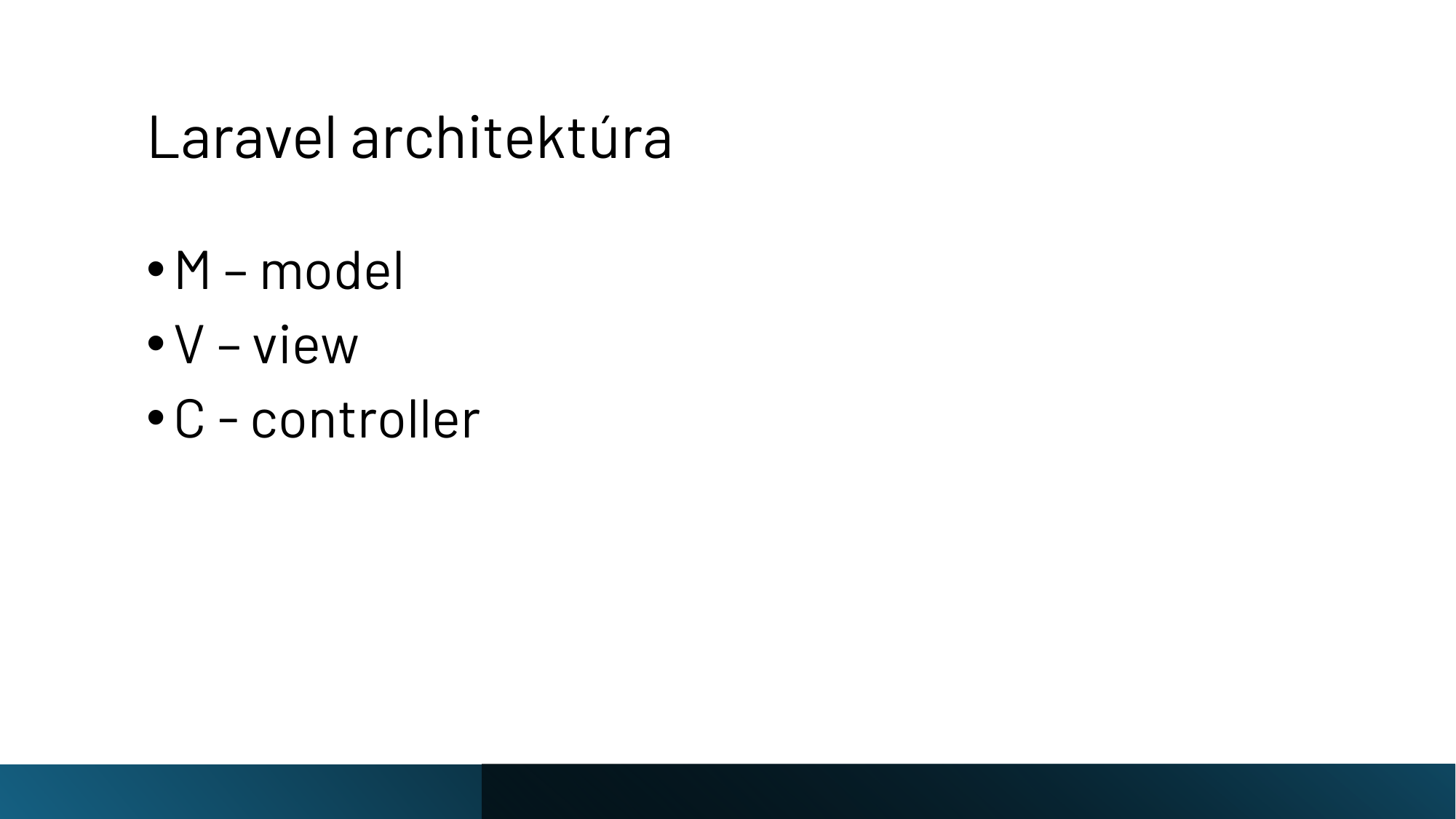

# Laravel architektúra
M – model
V – view
C - controller